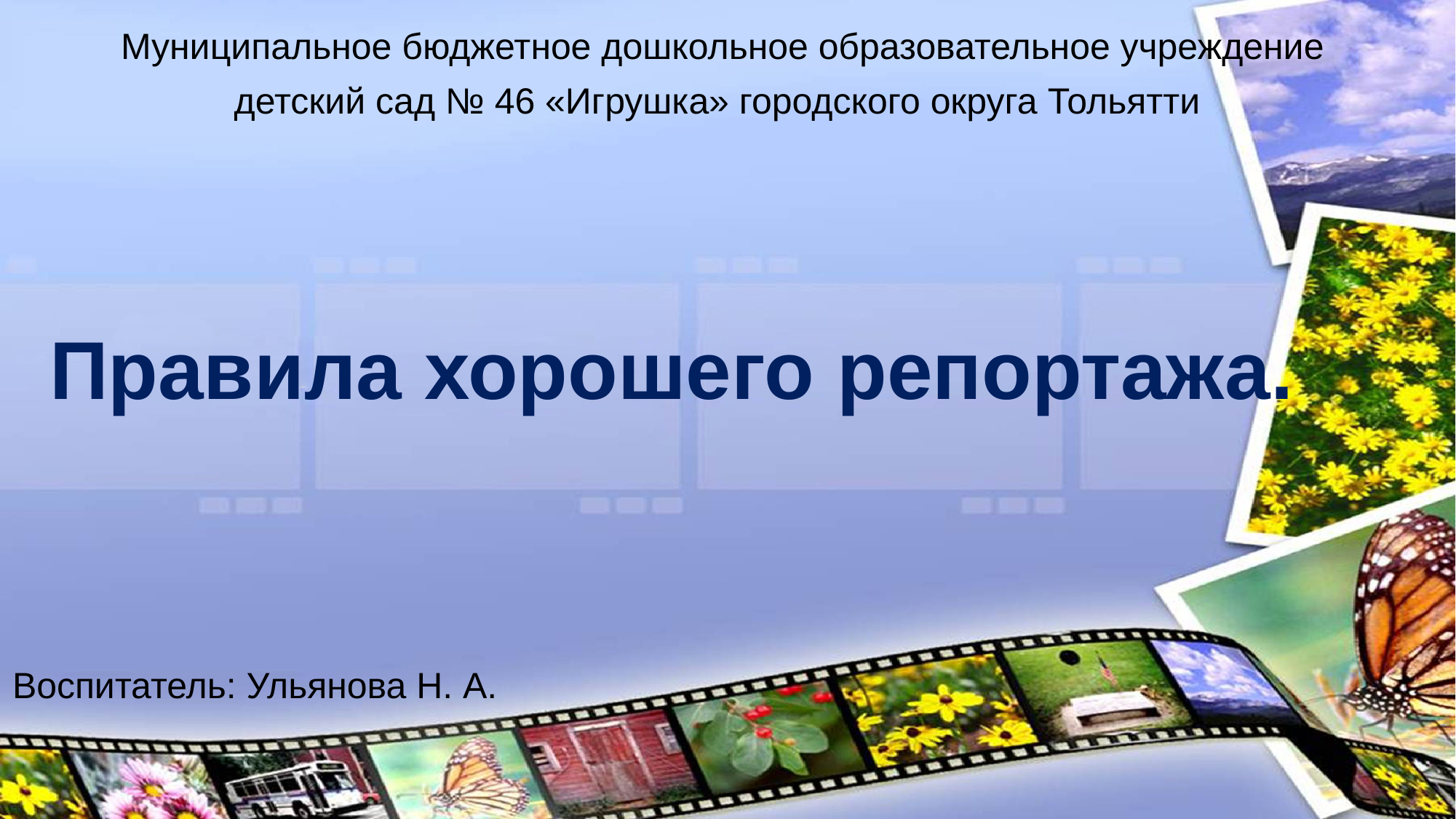

Муниципальное бюджетное дошкольное образовательное учреждение
детский сад № 46 «Игрушка» городского округа Тольятти
Правила хорошего репортажа.
Воспитатель: Ульянова Н. А.